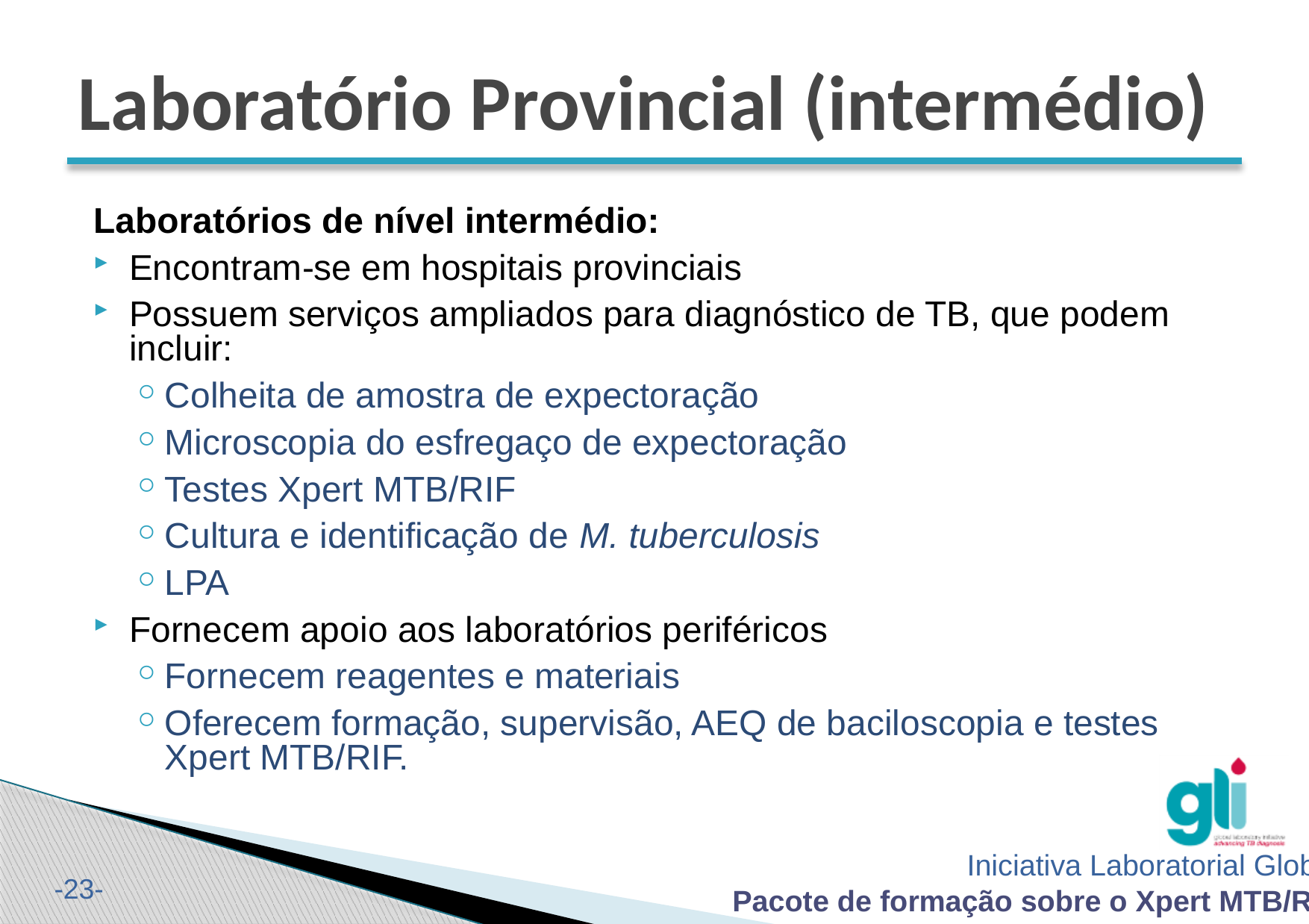

# Laboratório Provincial (intermédio)
Laboratórios de nível intermédio:
Encontram-se em hospitais provinciais
Possuem serviços ampliados para diagnóstico de TB, que podem incluir:
Colheita de amostra de expectoração
Microscopia do esfregaço de expectoração
Testes Xpert MTB/RIF
Cultura e identificação de M. tuberculosis
LPA
Fornecem apoio aos laboratórios periféricos
Fornecem reagentes e materiais
Oferecem formação, supervisão, AEQ de baciloscopia e testes Xpert MTB/RIF.